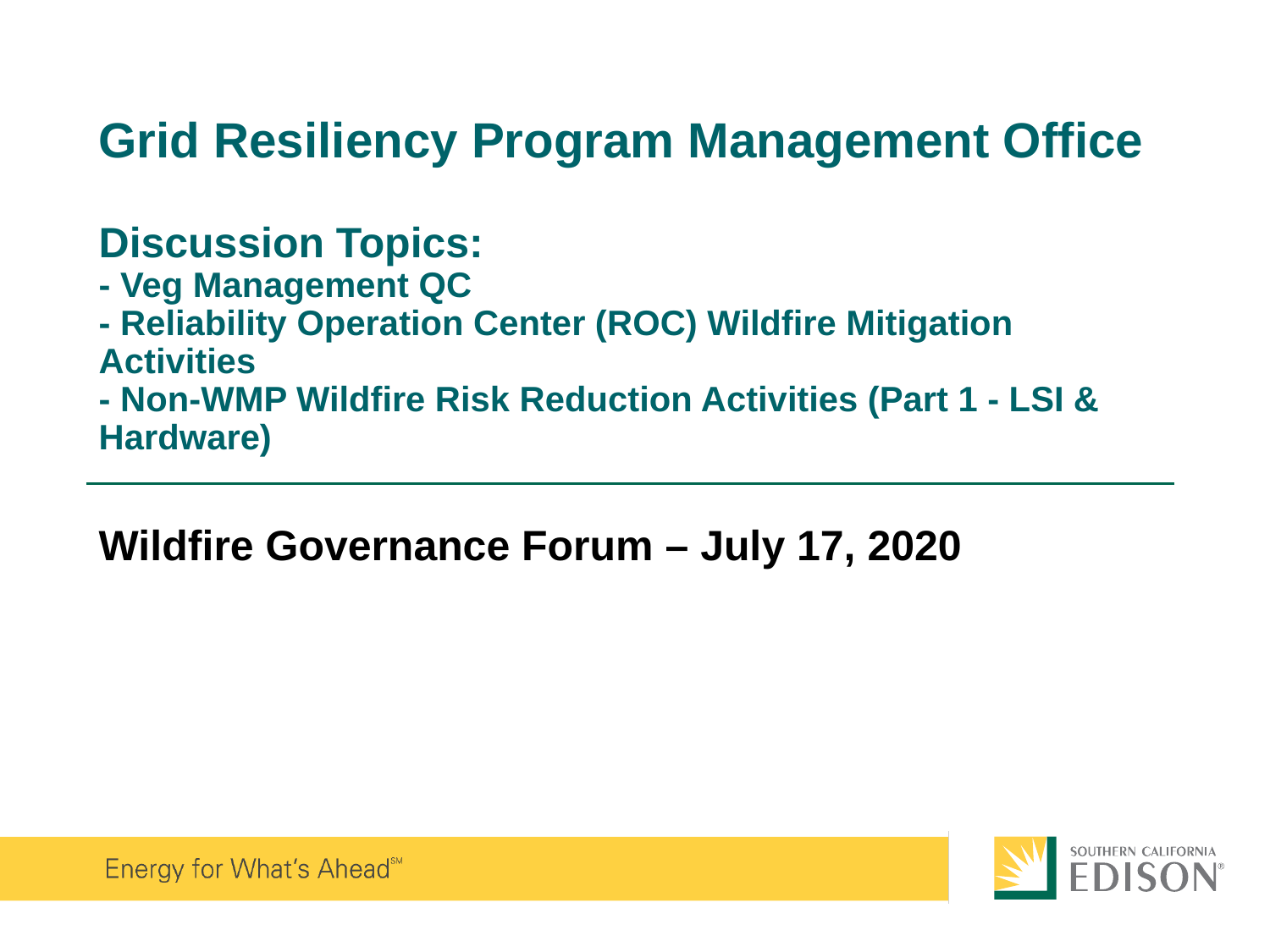

# Grid Resiliency Program Management Office Discussion Topics: - Veg Management QC - Reliability Operation Center (ROC) Wildfire Mitigation Activities - Non-WMP Wildfire Risk Reduction Activities (Part 1 - LSI & Hardware)
Wildfire Governance Forum – July 17, 2020